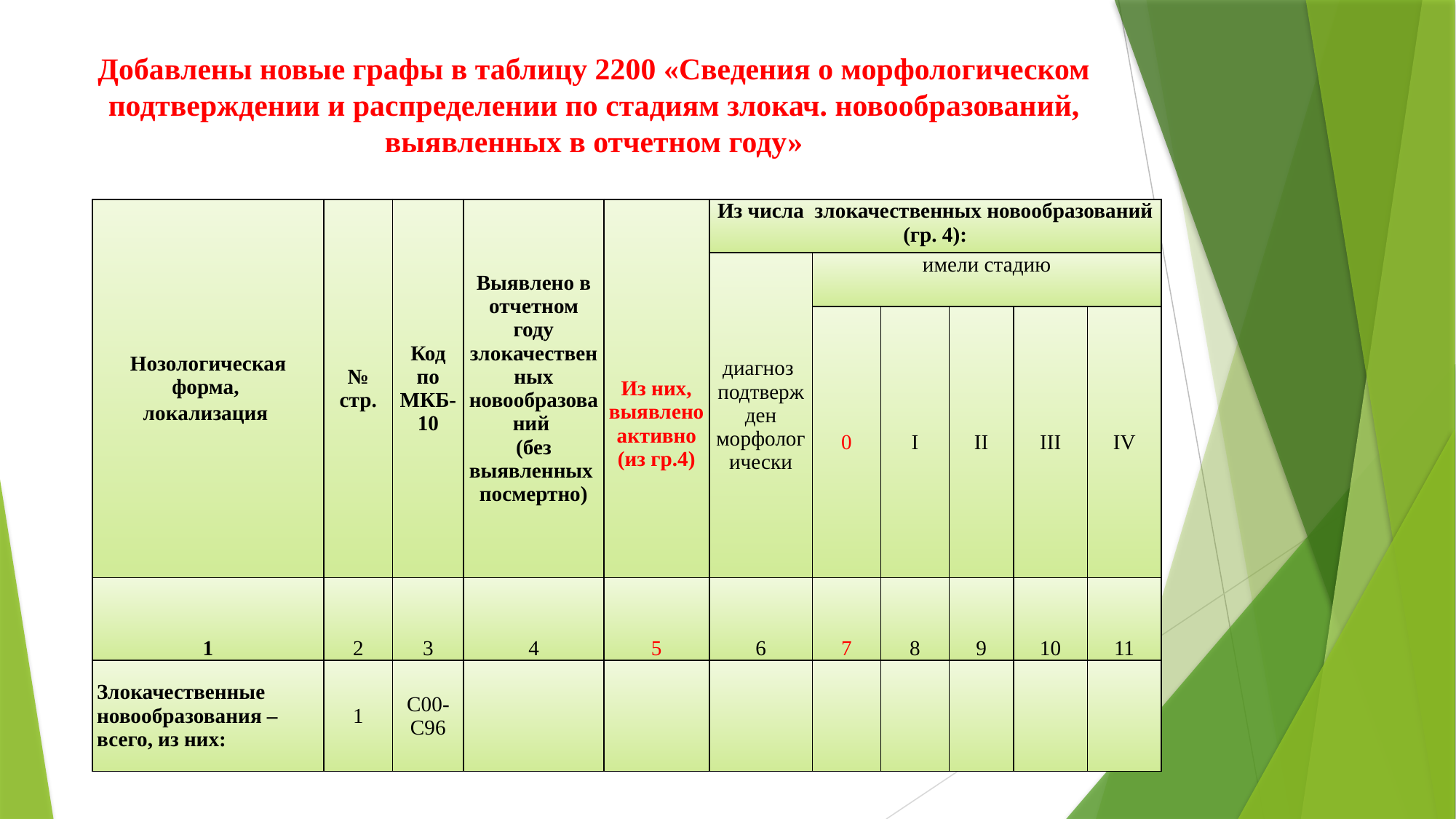

# Добавлены новые графы в таблицу 2200 «Сведения о морфологическом подтверждении и распределении по стадиям злокач. новообразований, выявленных в отчетном году»
| Нозологическая форма, локализация | № стр. | Код по МКБ-10 | Выявлено в отчетном году злокачественных новообразований (без выявленных посмертно) | Из них, выявлено активно (из гр.4) | Из числа злокачественных новообразований (гр. 4): |  |  |  |  |  |
| --- | --- | --- | --- | --- | --- | --- | --- | --- | --- | --- |
|  |  |  |  |  | диагноз подтвержден морфологически | имели стадию |  |  |  |  |
|  |  |  |  |  |  | 0 | I | II | III | IV |
| 1 | 2 | 3 | 4 | 5 | 6 | 7 | 8 | 9 | 10 | 11 |
| Злокачественные новообразования – всего, из них: | 1 | С00-С96 |  |  |  |  |  |  |  |  |